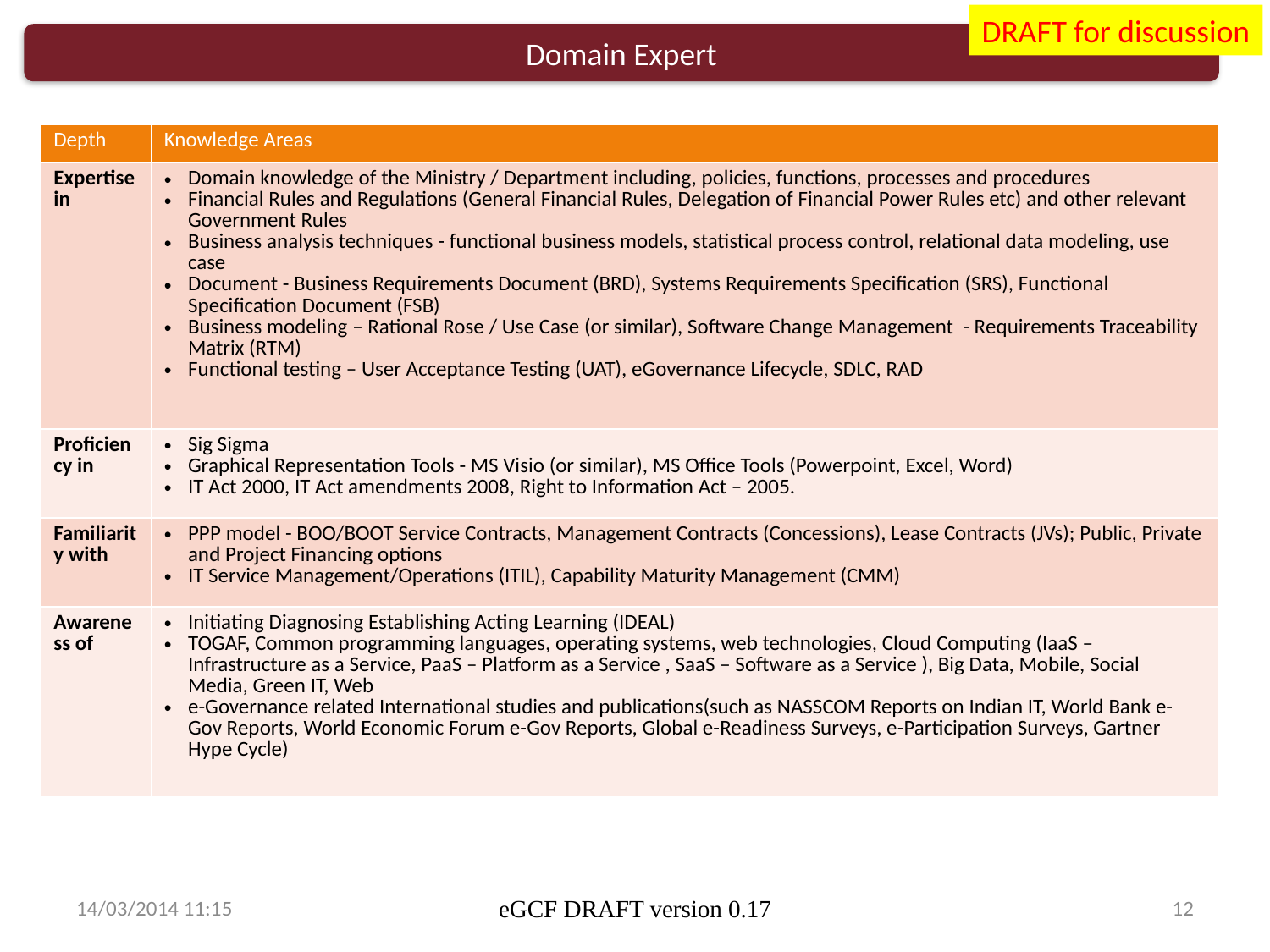

DRAFT for discussion
Domain Expert
| Depth | Knowledge Areas |
| --- | --- |
| Expertise in | Domain knowledge of the Ministry / Department including, policies, functions, processes and procedures Financial Rules and Regulations (General Financial Rules, Delegation of Financial Power Rules etc) and other relevant Government Rules Business analysis techniques - functional business models, statistical process control, relational data modeling, use case Document - Business Requirements Document (BRD), Systems Requirements Specification (SRS), Functional Specification Document (FSB) Business modeling – Rational Rose / Use Case (or similar), Software Change Management - Requirements Traceability Matrix (RTM) Functional testing – User Acceptance Testing (UAT), eGovernance Lifecycle, SDLC, RAD |
| Proficiency in | Sig Sigma Graphical Representation Tools - MS Visio (or similar), MS Office Tools (Powerpoint, Excel, Word) IT Act 2000, IT Act amendments 2008, Right to Information Act – 2005. |
| Familiarity with | PPP model - BOO/BOOT Service Contracts, Management Contracts (Concessions), Lease Contracts (JVs); Public, Private and Project Financing options IT Service Management/Operations (ITIL), Capability Maturity Management (CMM) |
| Awareness of | Initiating Diagnosing Establishing Acting Learning (IDEAL) TOGAF, Common programming languages, operating systems, web technologies, Cloud Computing (IaaS – Infrastructure as a Service, PaaS – Platform as a Service , SaaS – Software as a Service ), Big Data, Mobile, Social Media, Green IT, Web e-Governance related International studies and publications(such as NASSCOM Reports on Indian IT, World Bank e-Gov Reports, World Economic Forum e-Gov Reports, Global e-Readiness Surveys, e-Participation Surveys, Gartner Hype Cycle) |
14/03/2014 11:15
eGCF DRAFT version 0.17
12